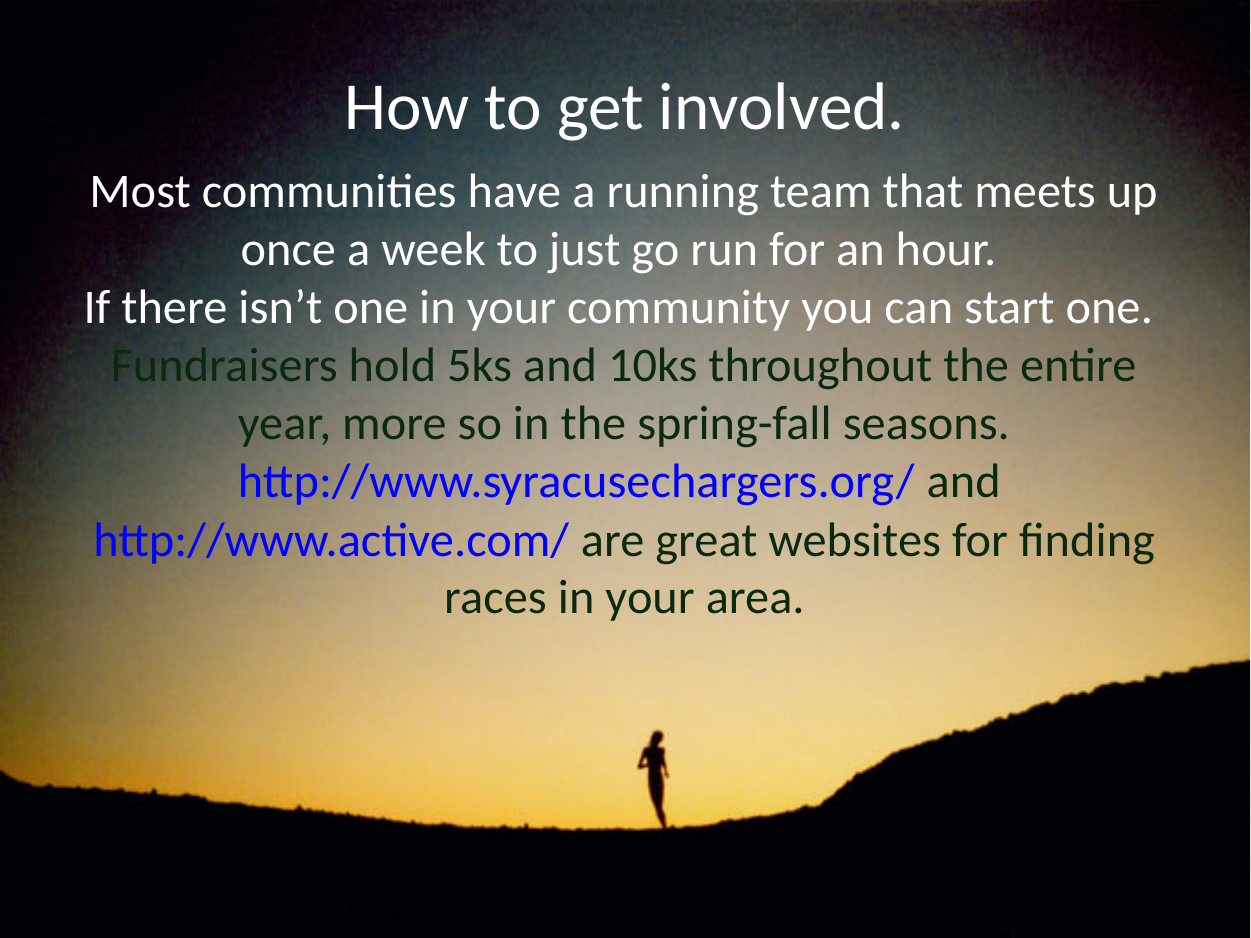

How to get involved.
Most communities have a running team that meets up once a week to just go run for an hour.
If there isn’t one in your community you can start one.
Fundraisers hold 5ks and 10ks throughout the entire year, more so in the spring-fall seasons.
http://www.syracusechargers.org/ and http://www.active.com/ are great websites for finding races in your area.